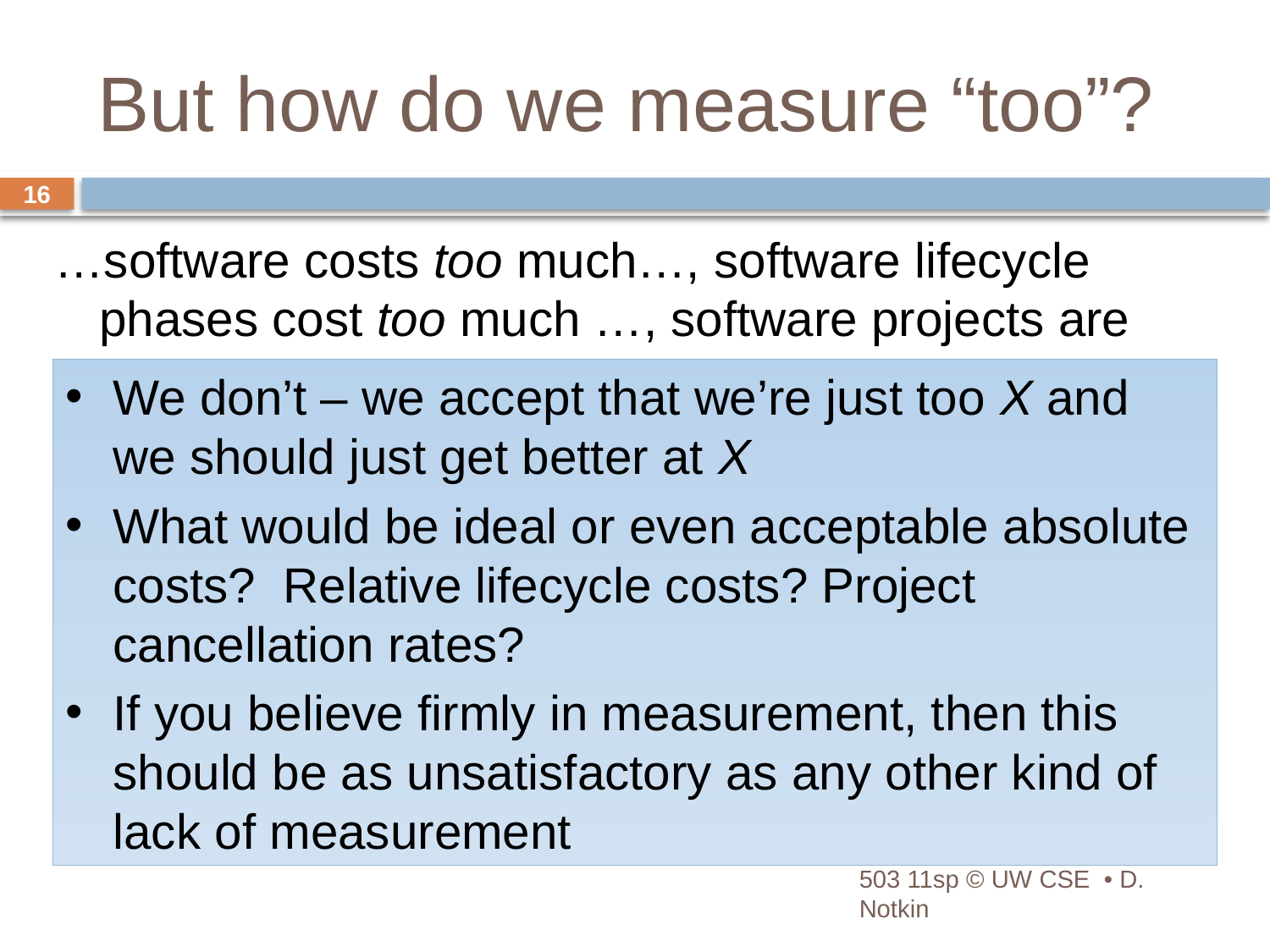

# But how do we measure “too”?
16
…software costs too much…, software lifecycle phases cost too much …, software projects are cancelled too often…
We don’t – we accept that we’re just too X and we should just get better at X
What would be ideal or even acceptable absolute costs?  Relative lifecycle costs? Project cancellation rates?
If you believe firmly in measurement, then this should be as unsatisfactory as any other kind of lack of measurement
503 11sp © UW CSE  • D. Notkin